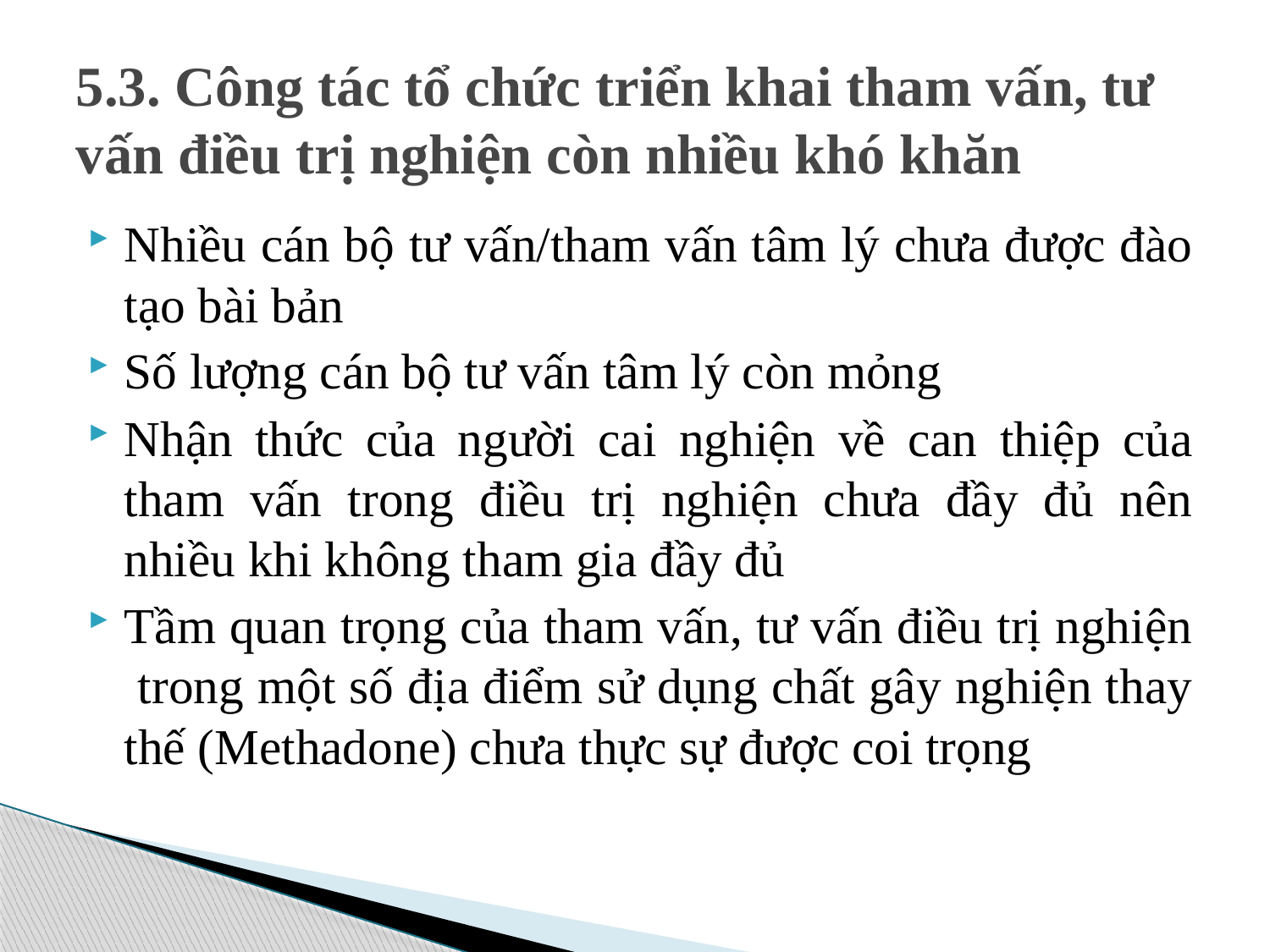

# 5.3. Công tác tổ chức triển khai tham vấn, tư vấn điều trị nghiện còn nhiều khó khăn
Nhiều cán bộ tư vấn/tham vấn tâm lý chưa được đào tạo bài bản
Số lượng cán bộ tư vấn tâm lý còn mỏng
Nhận thức của người cai nghiện về can thiệp của tham vấn trong điều trị nghiện chưa đầy đủ nên nhiều khi không tham gia đầy đủ
Tầm quan trọng của tham vấn, tư vấn điều trị nghiện  trong một số địa điểm sử dụng chất gây nghiện thay thế (Methadone) chưa thực sự được coi trọng